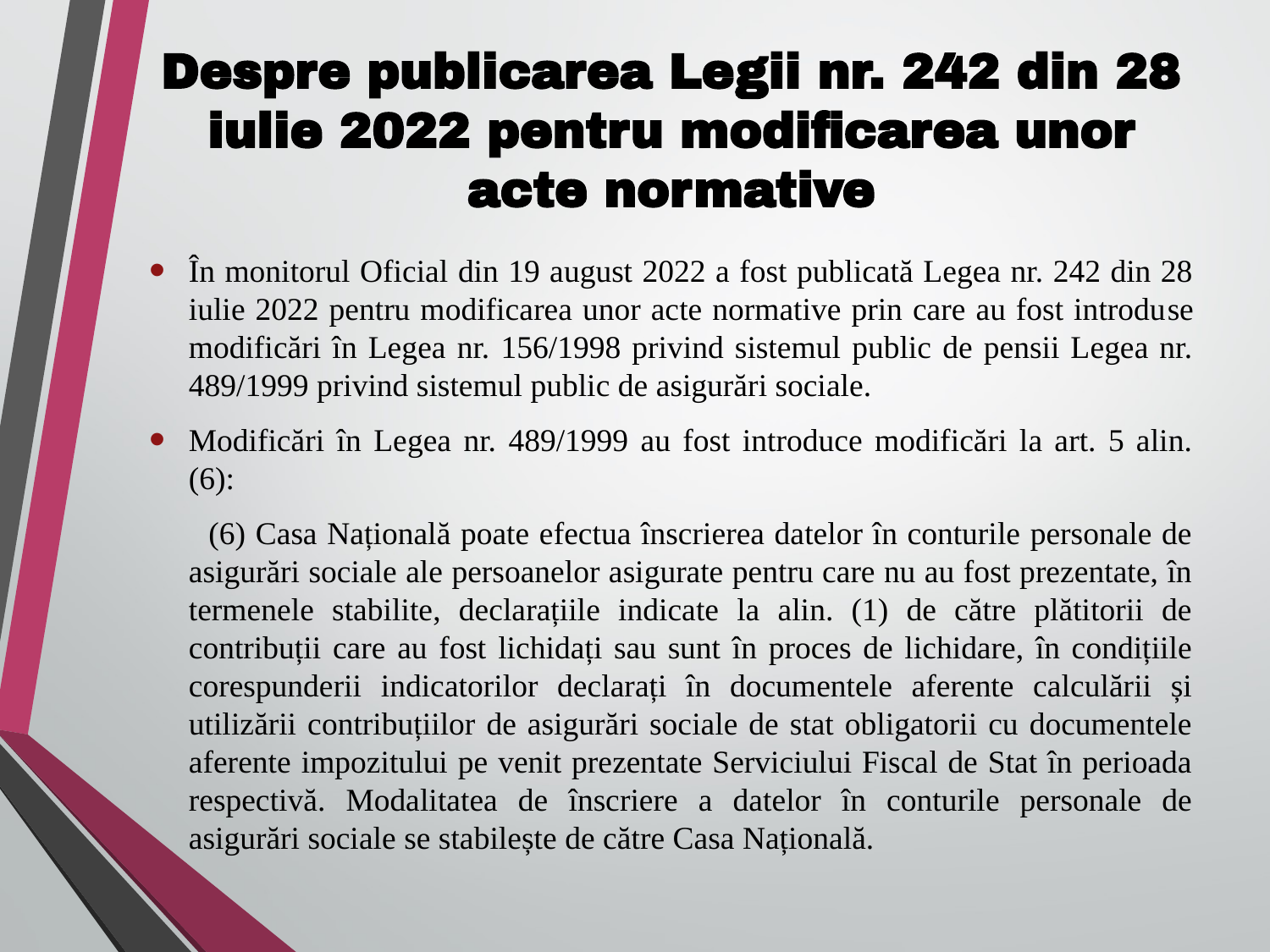

# Despre publicarea Legii nr. 242 din 28 iulie 2022 pentru modificarea unor acte normative

În monitorul Oficial din 19 august 2022 a fost publicată Legea nr. 242 din 28 iulie 2022 pentru modificarea unor acte normative prin care au fost introduse modificări în Legea nr. 156/1998 privind sistemul public de pensii Legea nr. 489/1999 privind sistemul public de asigurări sociale.
Modificări în Legea nr. 489/1999 au fost introduce modificări la art. 5 alin. (6):
      (6) Casa Națională poate efectua înscrierea datelor în conturile personale de asigurări sociale ale persoanelor asigurate pentru care nu au fost prezentate, în termenele stabilite, declarațiile indicate la alin. (1) de către plătitorii de contribuții care au fost lichidați sau sunt în proces de lichidare, în condițiile corespunderii indicatorilor declarați în documentele aferente calculării și utilizării contribuțiilor de asigurări sociale de stat obligatorii cu documentele aferente impozitului pe venit prezentate Serviciului Fiscal de Stat în perioada respectivă. Modalitatea de înscriere a datelor în conturile personale de asigurări sociale se stabilește de către Casa Națională.